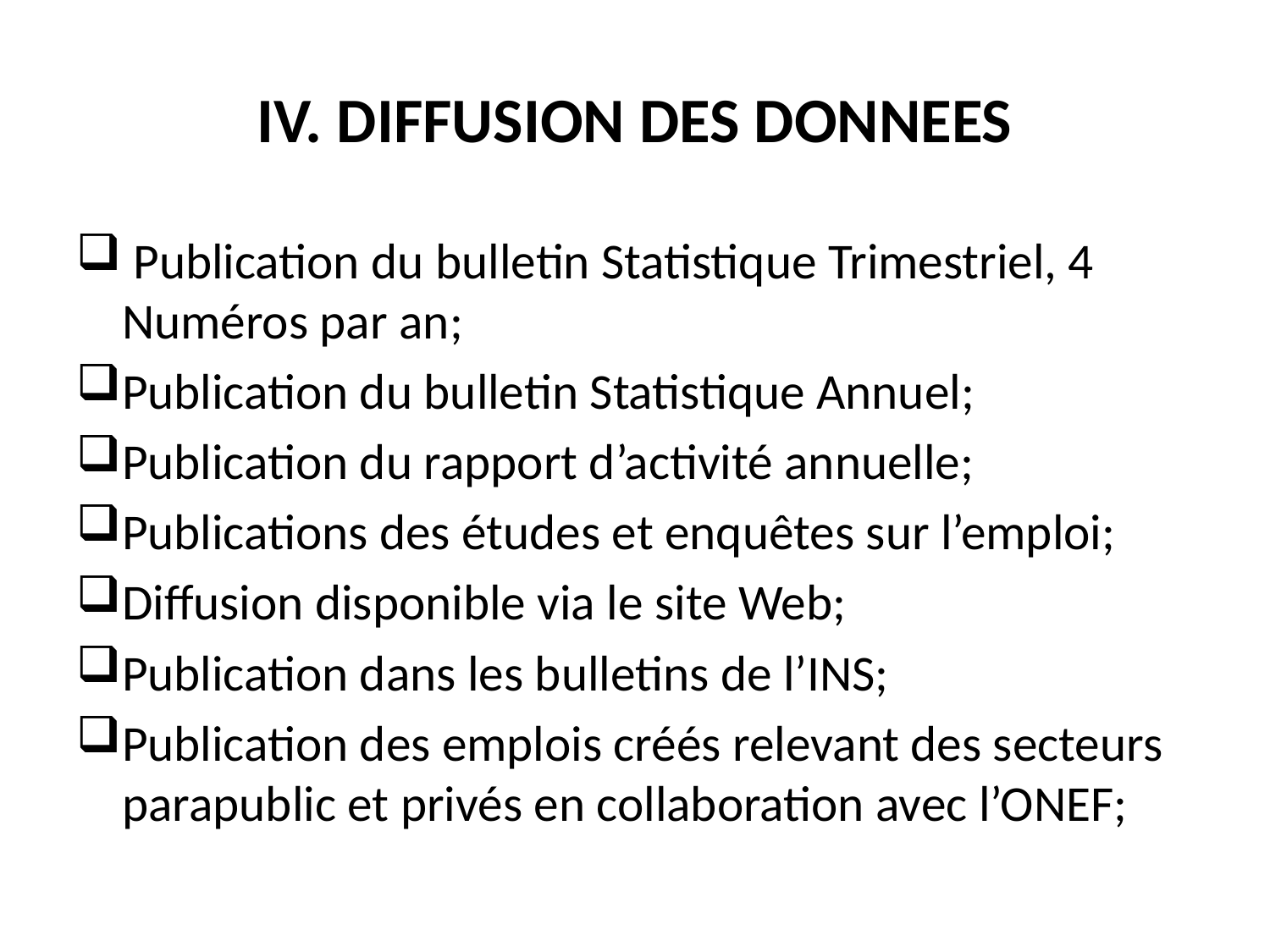

# IV. DIFFUSION DES DONNEES
 Publication du bulletin Statistique Trimestriel, 4 Numéros par an;
Publication du bulletin Statistique Annuel;
Publication du rapport d’activité annuelle;
Publications des études et enquêtes sur l’emploi;
Diffusion disponible via le site Web;
Publication dans les bulletins de l’INS;
Publication des emplois créés relevant des secteurs parapublic et privés en collaboration avec l’ONEF;